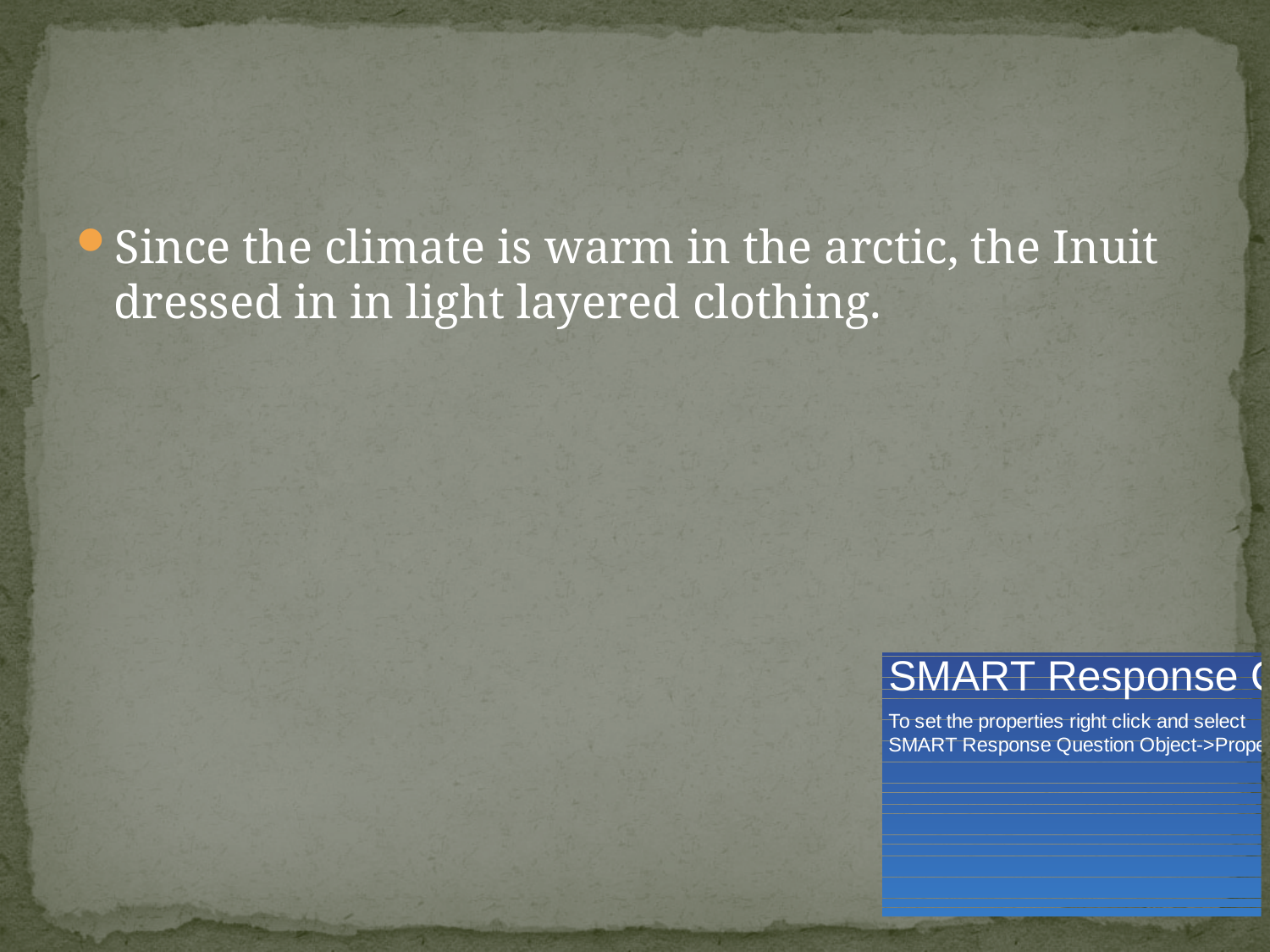

#
Since the climate is warm in the arctic, the Inuit dressed in in light layered clothing.